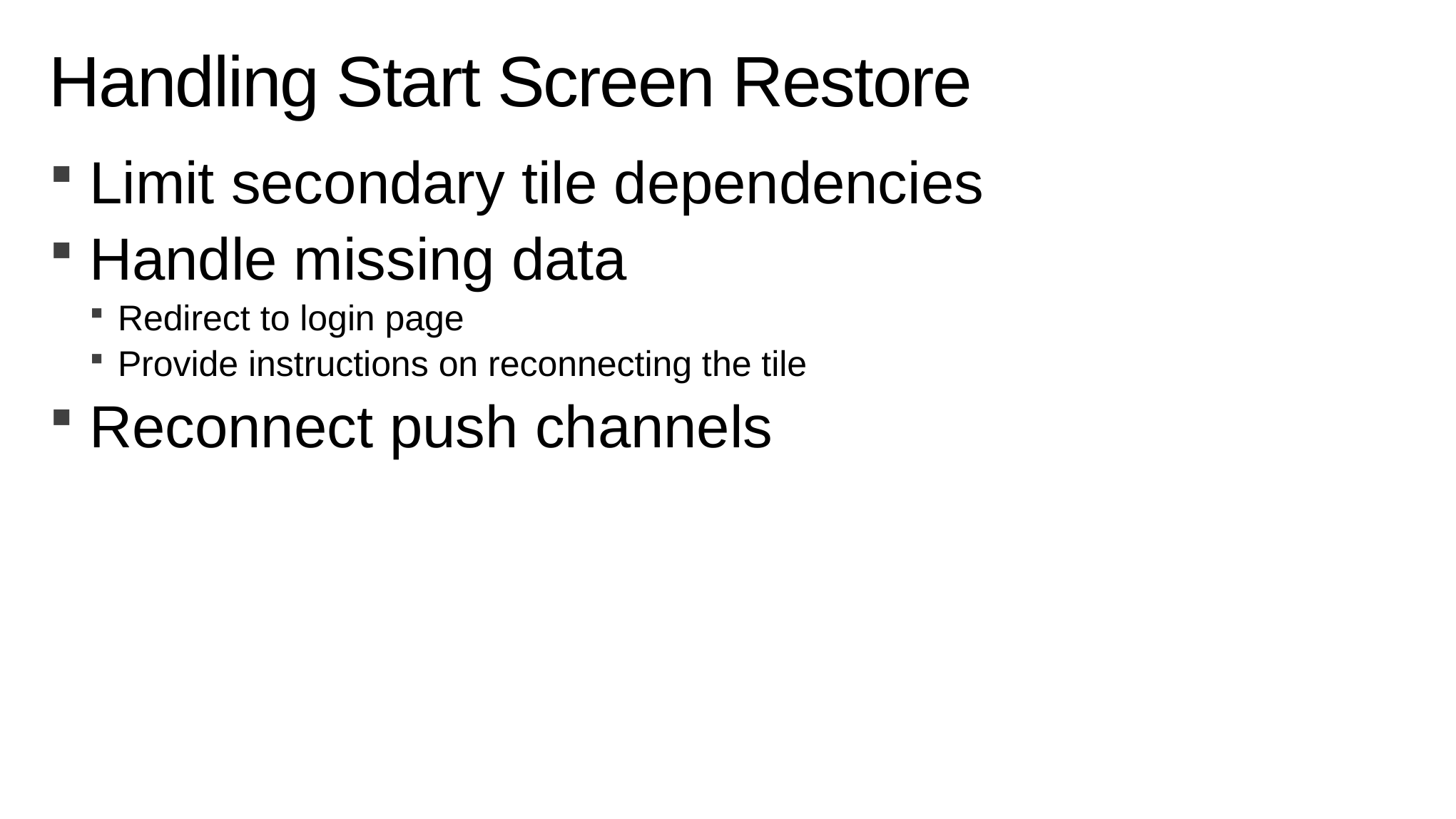

# Handling Start Screen Restore
Limit secondary tile dependencies
Handle missing data
Redirect to login page
Provide instructions on reconnecting the tile
Reconnect push channels